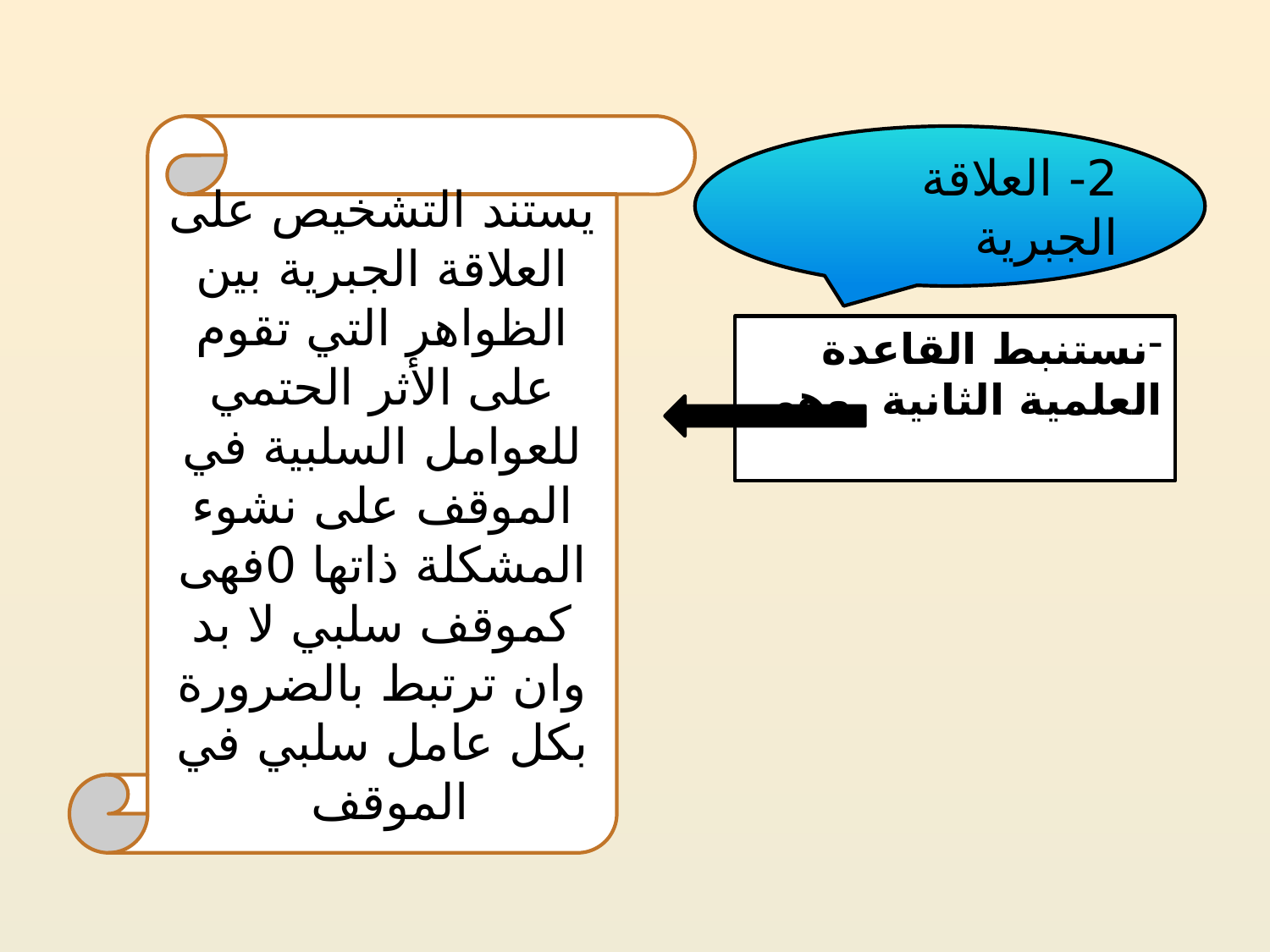

يستند التشخيص على العلاقة الجبرية بين الظواهر التي تقوم على الأثر الحتمي للعوامل السلبية في الموقف على نشوء المشكلة ذاتها 0فهى كموقف سلبي لا بد وان ترتبط بالضرورة بكل عامل سلبي في الموقف

0
2- العلاقة الجبرية
نستنبط القاعدة العلمية الثانية  وهى